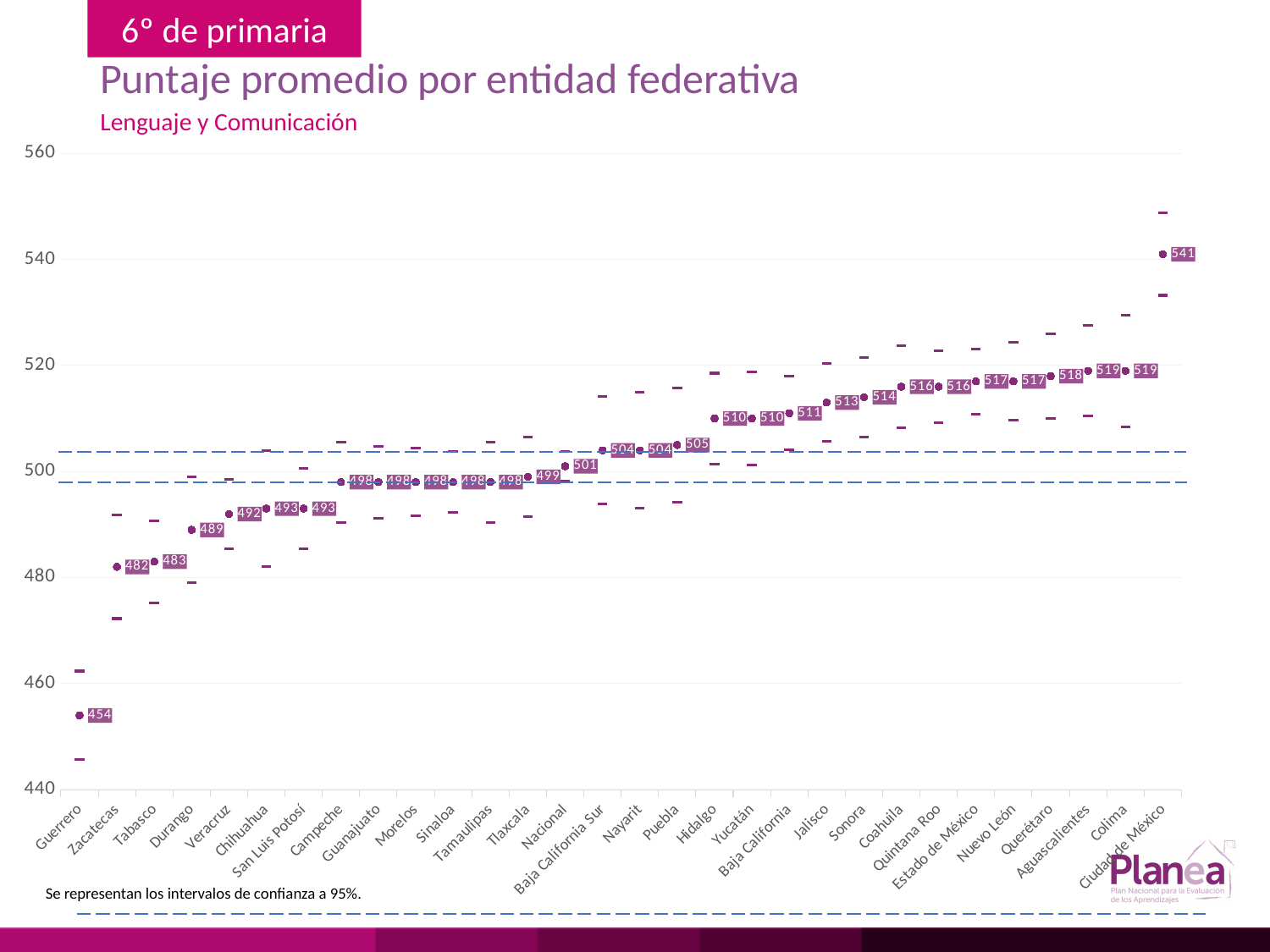

# Puntaje promedio por entidad federativa
Lenguaje y Comunicación

### Chart

| Category |  |  |  |
|---|---|---|---|
| Guerrero | 445.642 | 462.358 | 454.0 |
| Zacatecas | 472.249 | 491.751 | 482.0 |
| Tabasco | 475.239 | 490.761 | 483.0 |
| Durango | 479.05 | 498.95 | 489.0 |
| Veracruz | 485.433 | 498.567 | 492.0 |
| Chihuahua | 482.055 | 503.945 | 493.0 |
| San Luis Potosí | 485.438 | 500.562 | 493.0 |
| Campeche | 490.438 | 505.562 | 498.0 |
| Guanajuato | 491.234 | 504.766 | 498.0 |
| Morelos | 491.632 | 504.368 | 498.0 |
| Sinaloa | 492.229 | 503.771 | 498.0 |
| Tamaulipas | 490.438 | 505.562 | 498.0 |
| Tlaxcala | 491.438 | 506.562 | 499.0 |
| Nacional | 498.214 | 503.786 | 501.0 |
| Baja California Sur | 493.851 | 514.149 | 504.0 |
| Nayarit | 493.055 | 514.945 | 504.0 |
| Puebla | 494.254 | 515.746 | 505.0 |
| Hidalgo | 501.443 | 518.557 | 510.0 |
| Yucatán | 501.244 | 518.756 | 510.0 |
| Baja California | 504.035 | 517.965 | 511.0 |
| Jalisco | 505.637 | 520.363 | 513.0 |
| Sonora | 506.438 | 521.562 | 514.0 |
| Coahuila | 508.239 | 523.761 | 516.0 |
| Quintana Roo | 509.234 | 522.766 | 516.0 |
| Estado de México | 510.831 | 523.169 | 517.0 |
| Nuevo León | 509.637 | 524.363 | 517.0 |
| Querétaro | 510.04 | 525.96 | 518.0 |
| Aguascalientes | 510.443 | 527.557 | 519.0 |
| Colima | 508.453 | 529.547 | 519.0 |
| Ciudad de México | 533.239 | 548.761 | 541.0 |
Se representan los intervalos de confianza a 95%.